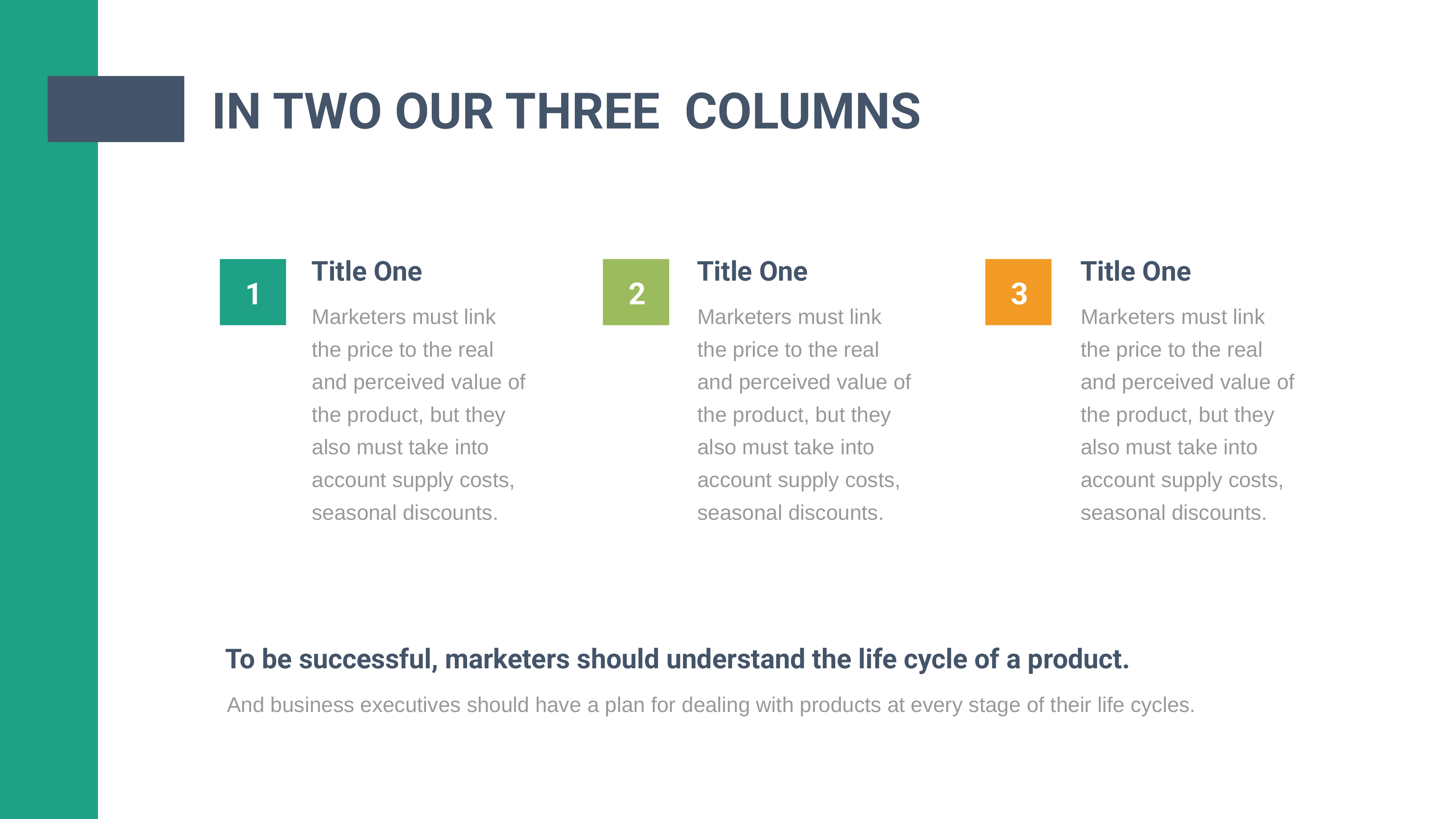

IN TWO OUR THREE  COLUMNS
Title One
Marketers must link the price to the real and perceived value of the product, but they also must take into account supply costs, seasonal discounts.
Title One
Marketers must link the price to the real and perceived value of the product, but they also must take into account supply costs, seasonal discounts.
Title One
Marketers must link the price to the real and perceived value of the product, but they also must take into account supply costs, seasonal discounts.

1
2
3
To be successful, marketers should understand the life cycle of a product.
And business executives should have a plan for dealing with products at every stage of their life cycles.